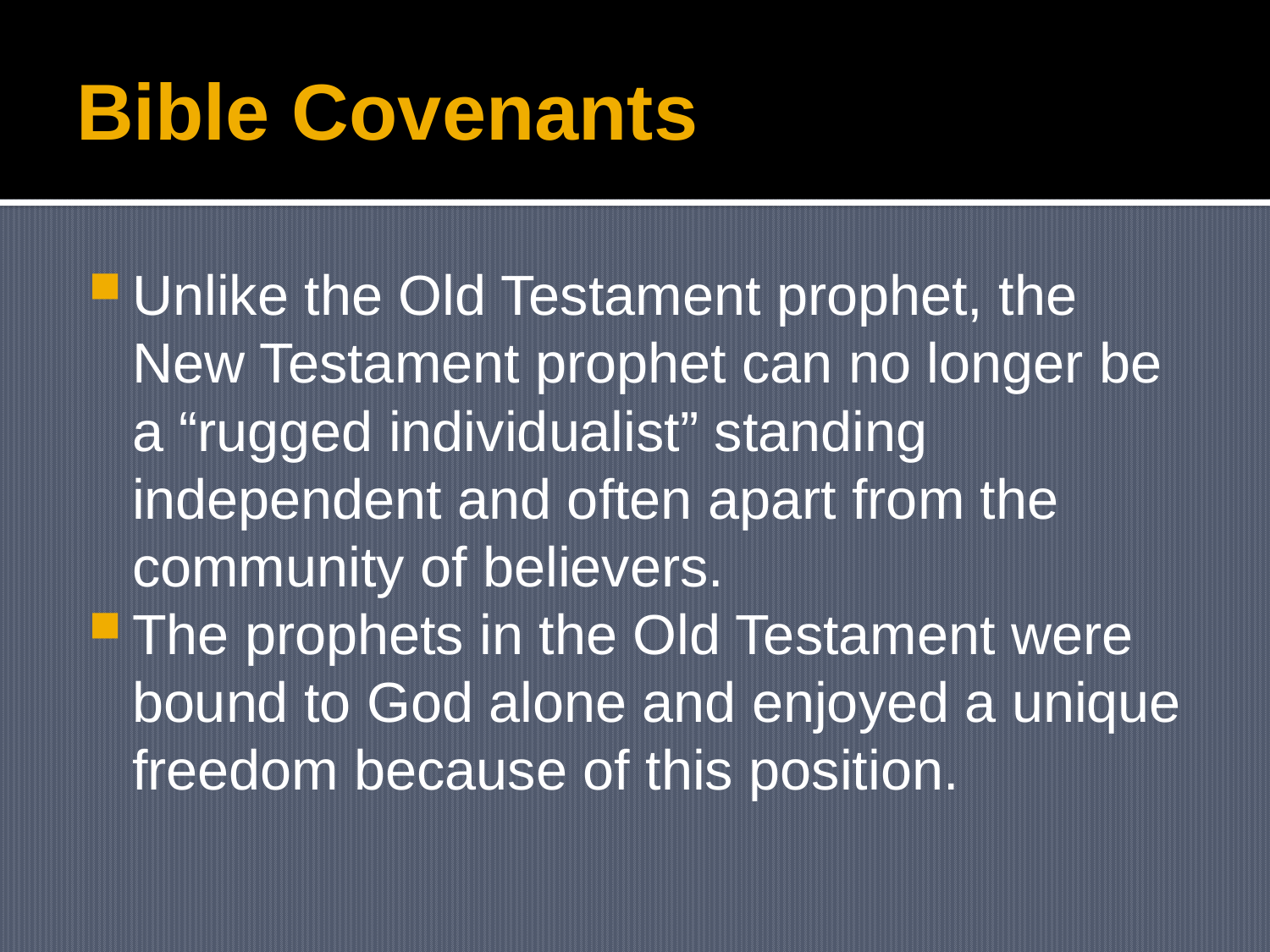

# Bible Covenants
Unlike the Old Testament prophet, the New Testament prophet can no longer be a “rugged individualist” standing independent and often apart from the community of believers.
The prophets in the Old Testament were bound to God alone and enjoyed a unique freedom because of this position.